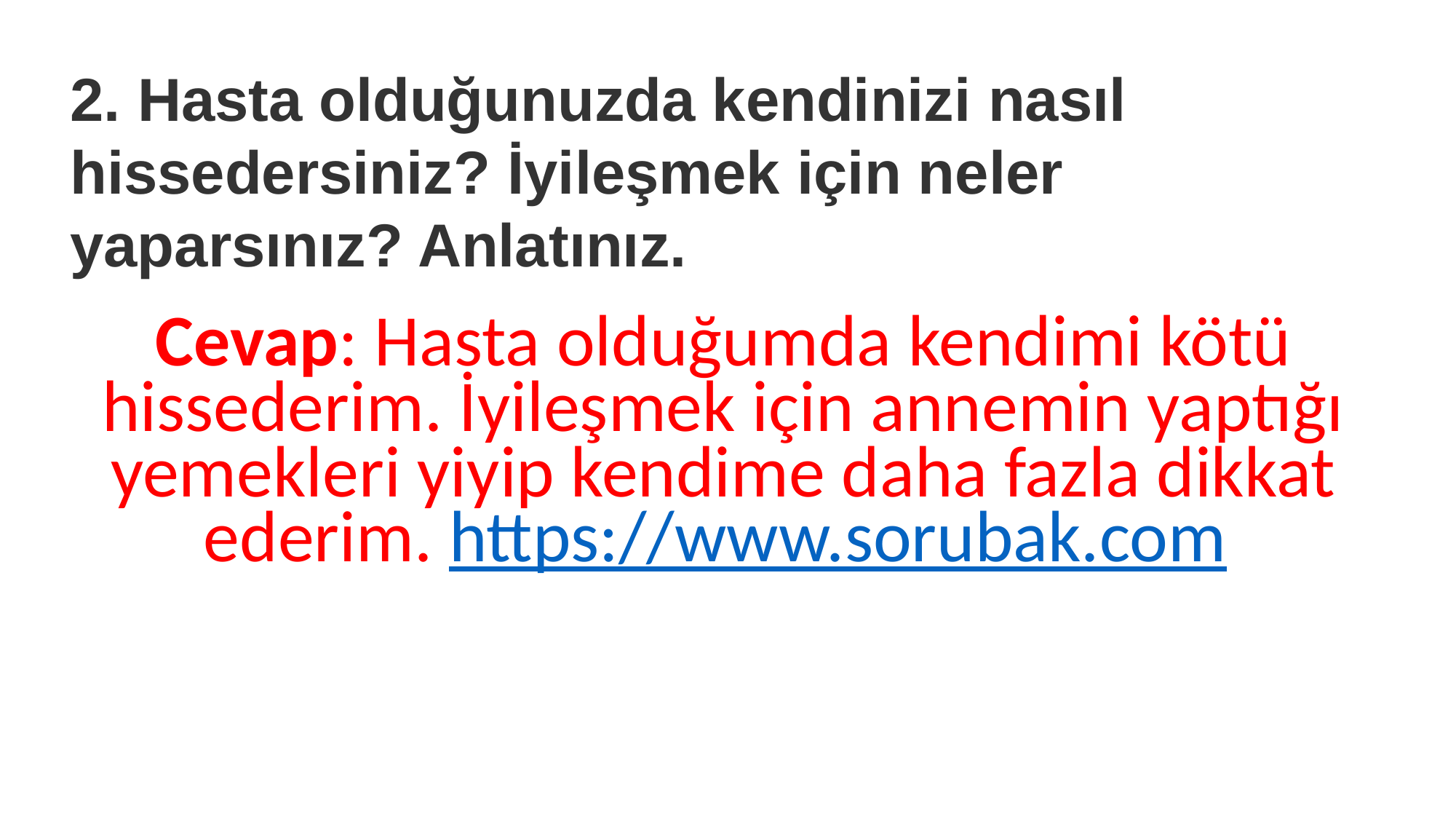

2. Hasta olduğunuzda kendinizi nasıl hissedersiniz? İyileşmek için neler yaparsınız? Anlatınız.

Cevap: Hasta olduğumda kendimi kötü hissederim. İyileşmek için annemin yaptığı yemekleri yiyip kendime daha fazla dikkat ederim. https://www.sorubak.com